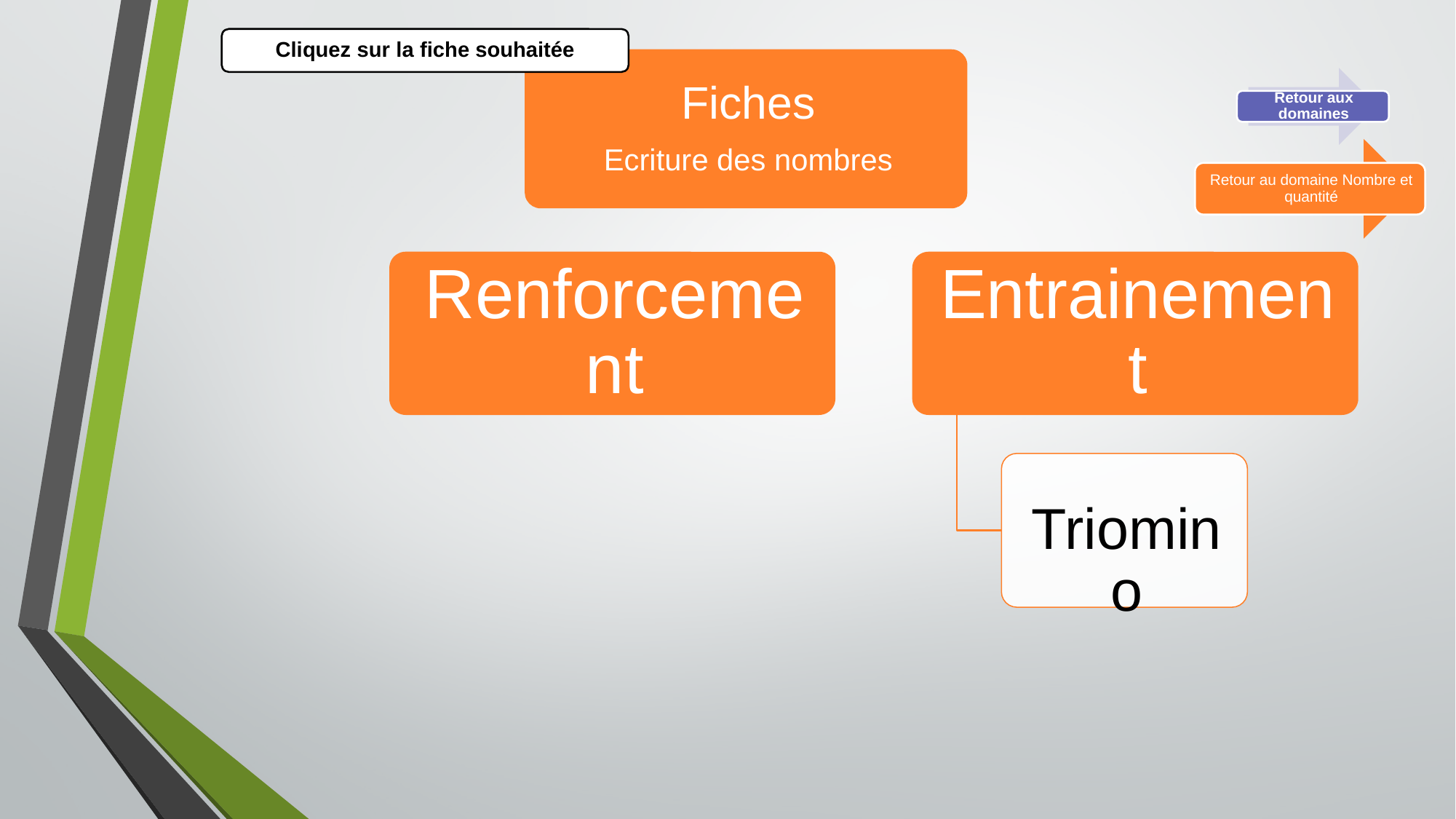

Cliquez sur la fiche souhaitée
Fiches
Ecriture des nombres
Retour aux domaines
Renforcement
Entrainement
 Triomino
Retour au domaine Nombre et quantité